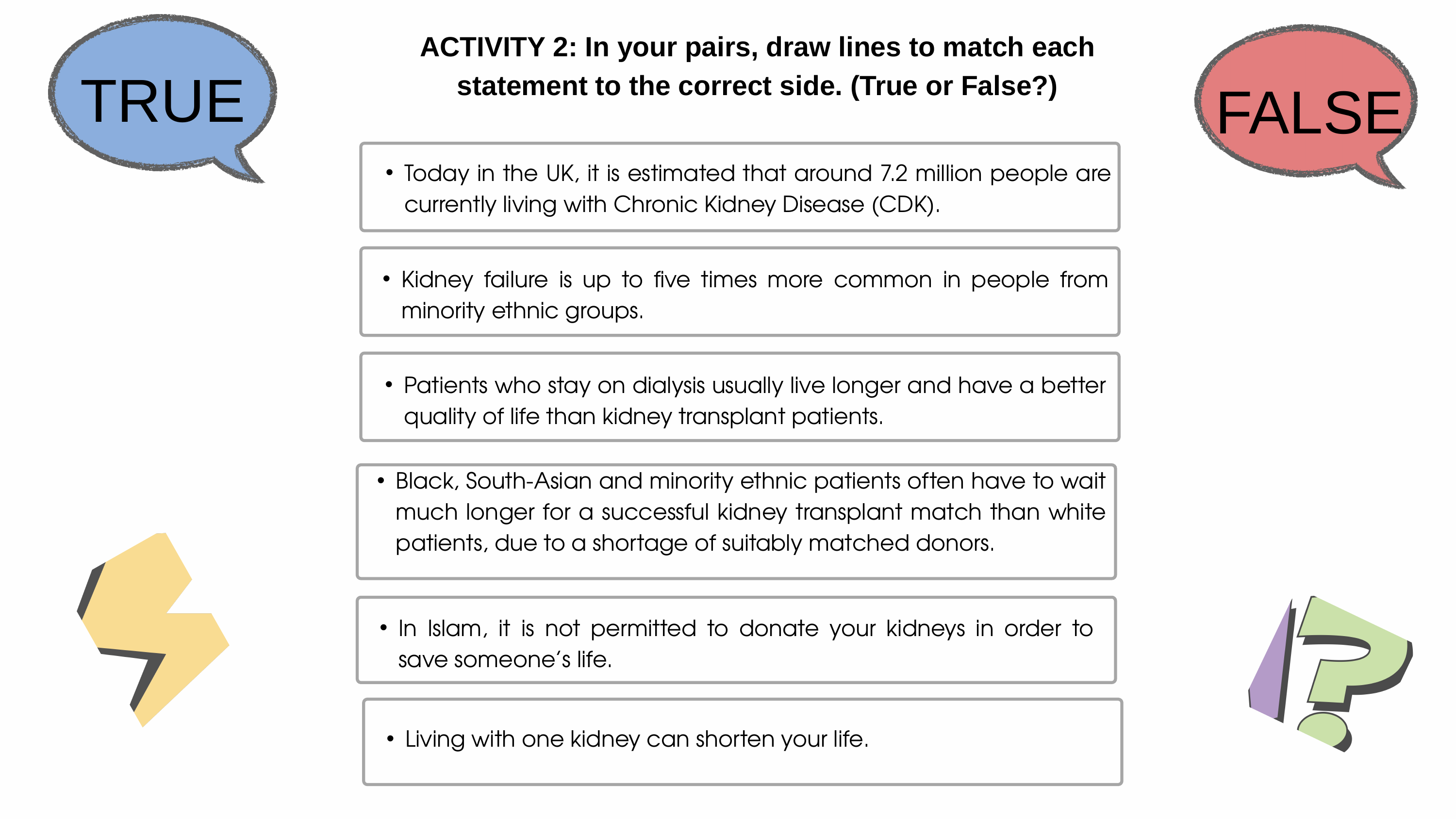

ACTIVITY 2: In your pairs, draw lines to match each statement to the correct side. (True or False?)

TRUE
FALSE

Today in the UK, it is estimated that around 7.2 million people are currently living with Chronic Kidney Disease (CDK).

Kidney failure is up to five times more common in people from minority ethnic groups.

Patients who stay on dialysis usually live longer and have a better quality of life than kidney transplant patients.

Black, South-Asian and minority ethnic patients often have to wait much longer for a successful kidney transplant match than white patients, due to a shortage of suitably matched donors.

In Islam, it is not permitted to donate your kidneys in order to save someone’s life.

Living with one kidney can shorten your life.